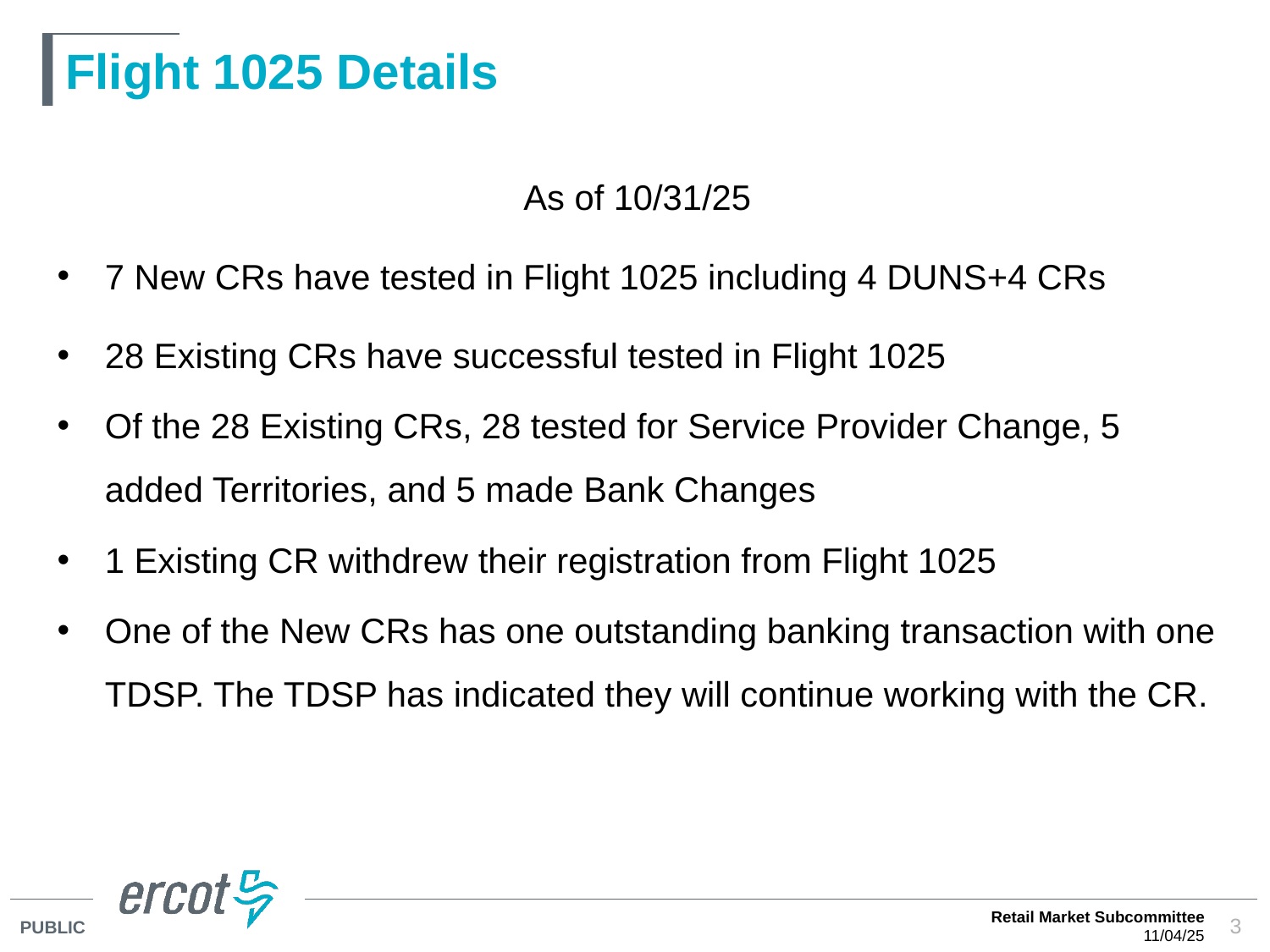

# Flight 1025 Details
As of 10/31/25
7 New CRs have tested in Flight 1025 including 4 DUNS+4 CRs
28 Existing CRs have successful tested in Flight 1025
Of the 28 Existing CRs, 28 tested for Service Provider Change, 5 added Territories, and 5 made Bank Changes
1 Existing CR withdrew their registration from Flight 1025
One of the New CRs has one outstanding banking transaction with one TDSP. The TDSP has indicated they will continue working with the CR.

Retail Market Subcommittee
11/04/25
3